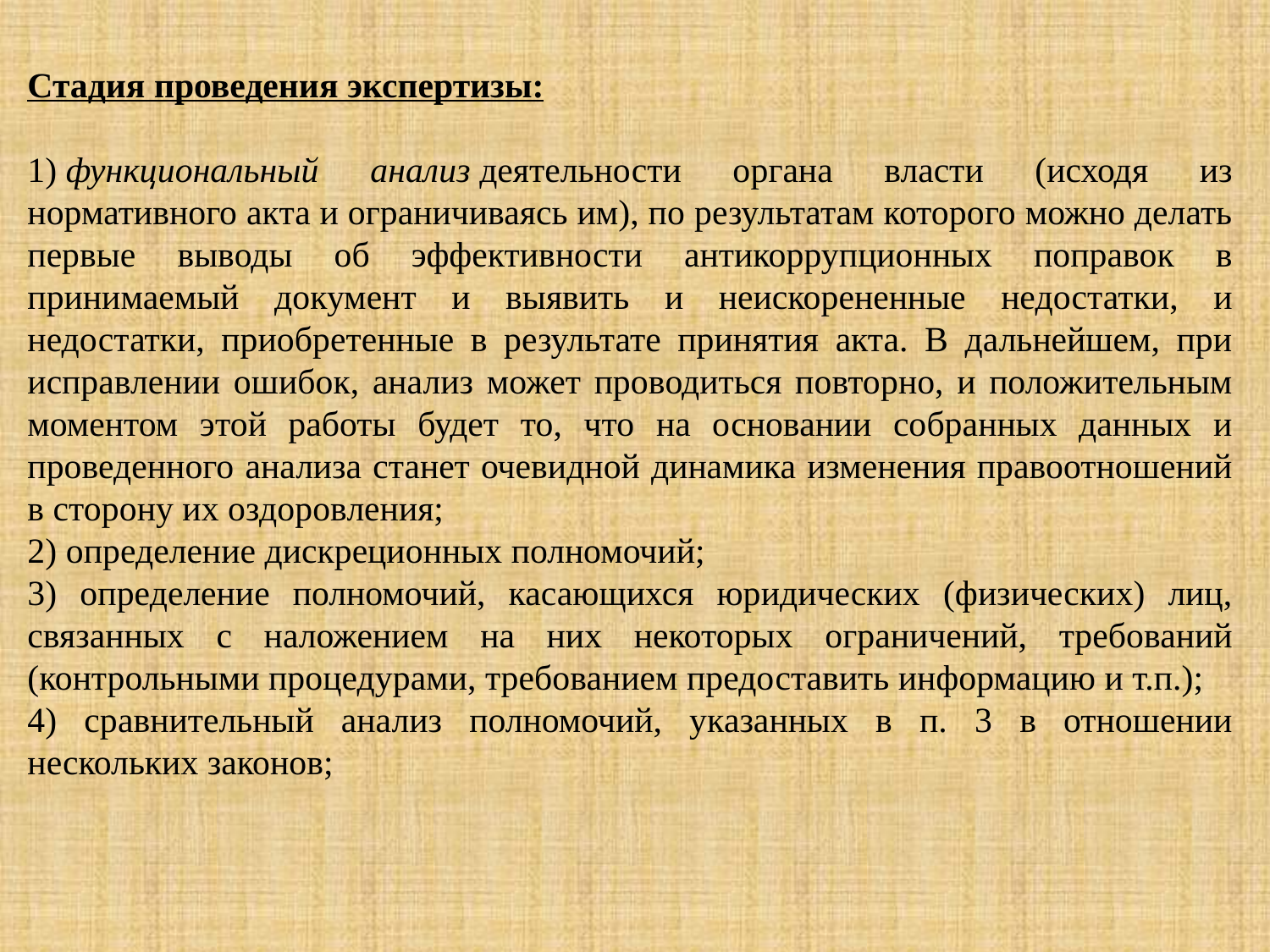

Стадия проведения экспертизы:

1) функциональный анализ деятельности органа власти (исходя из нормативного акта и ограничиваясь им), по результатам которого можно делать первые выводы об эффективности антикоррупционных поправок в принимаемый документ и выявить и неискорененные недостатки, и недостатки, приобретенные в результате принятия акта. В дальнейшем, при исправлении ошибок, анализ может проводиться повторно, и положительным моментом этой работы будет то, что на основании собранных данных и проведенного анализа станет очевидной динамика изменения правоотношений в сторону их оздоровления;
2) определение дискреционных полномочий;
3) определение полномочий, касающихся юридических (физических) лиц, связанных с наложением на них некоторых ограничений, требований (контрольными процедурами, требованием предоставить информацию и т.п.);
4) сравнительный анализ полномочий, указанных в п. 3 в отношении нескольких законов;